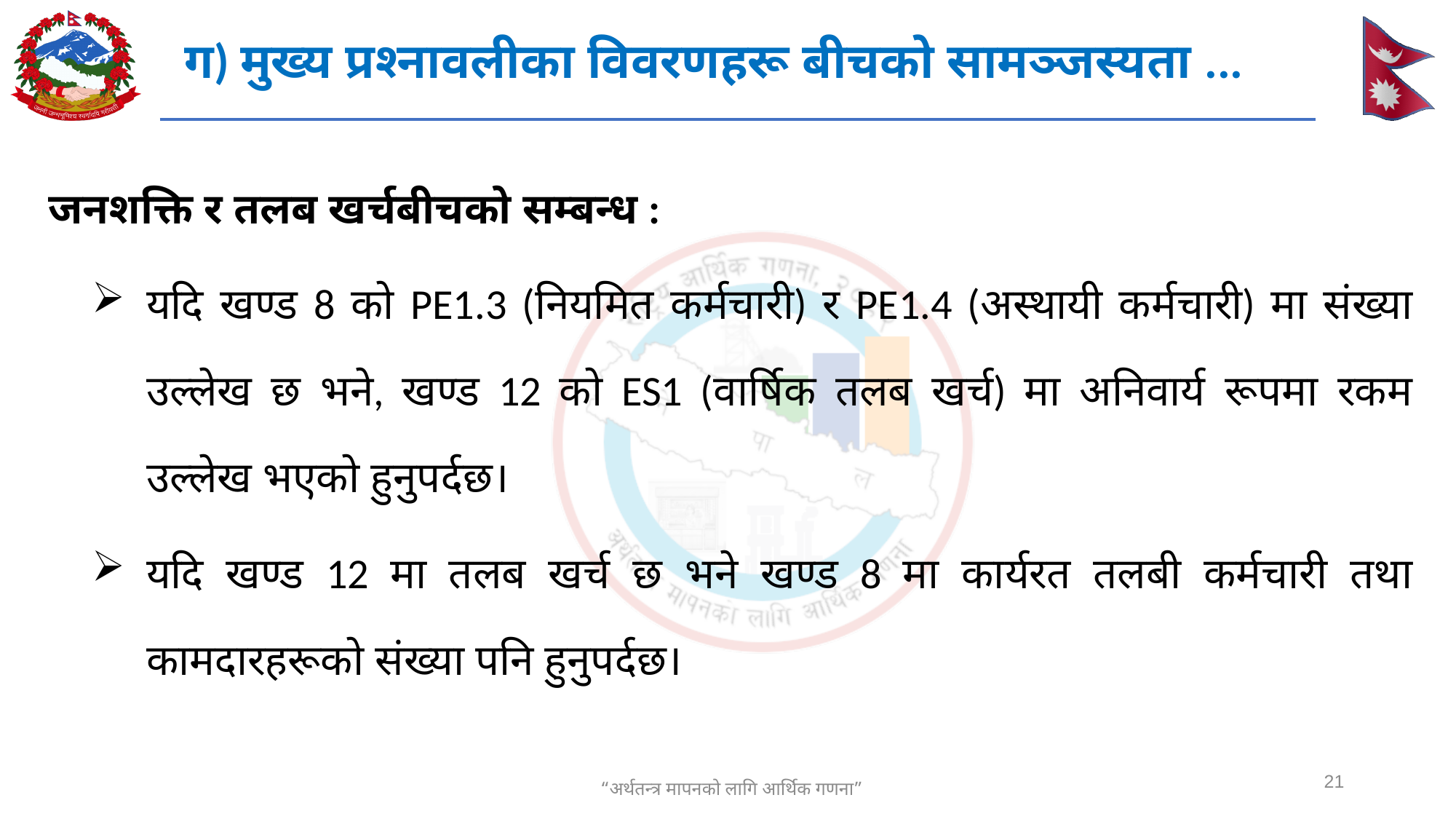

ग) मुख्य प्रश्नावलीका विवरणहरू बीचको सामञ्जस्यता ...
जनशक्ति र तलब खर्चबीचको सम्बन्ध :
यदि खण्ड 8 को PE1.3 (नियमित कर्मचारी) र PE1.4 (अस्थायी कर्मचारी) मा संख्या उल्लेख छ भने, खण्ड 12 को ES1 (वार्षिक तलब खर्च) मा अनिवार्य रूपमा रकम उल्लेख भएको हुनुपर्दछ।
यदि खण्ड 12 मा तलब खर्च छ भने खण्ड 8 मा कार्यरत तलबी कर्मचारी तथा कामदारहरूको संख्या पनि हुनुपर्दछ।
21
“अर्थतन्त्र मापनको लागि आर्थिक गणना”